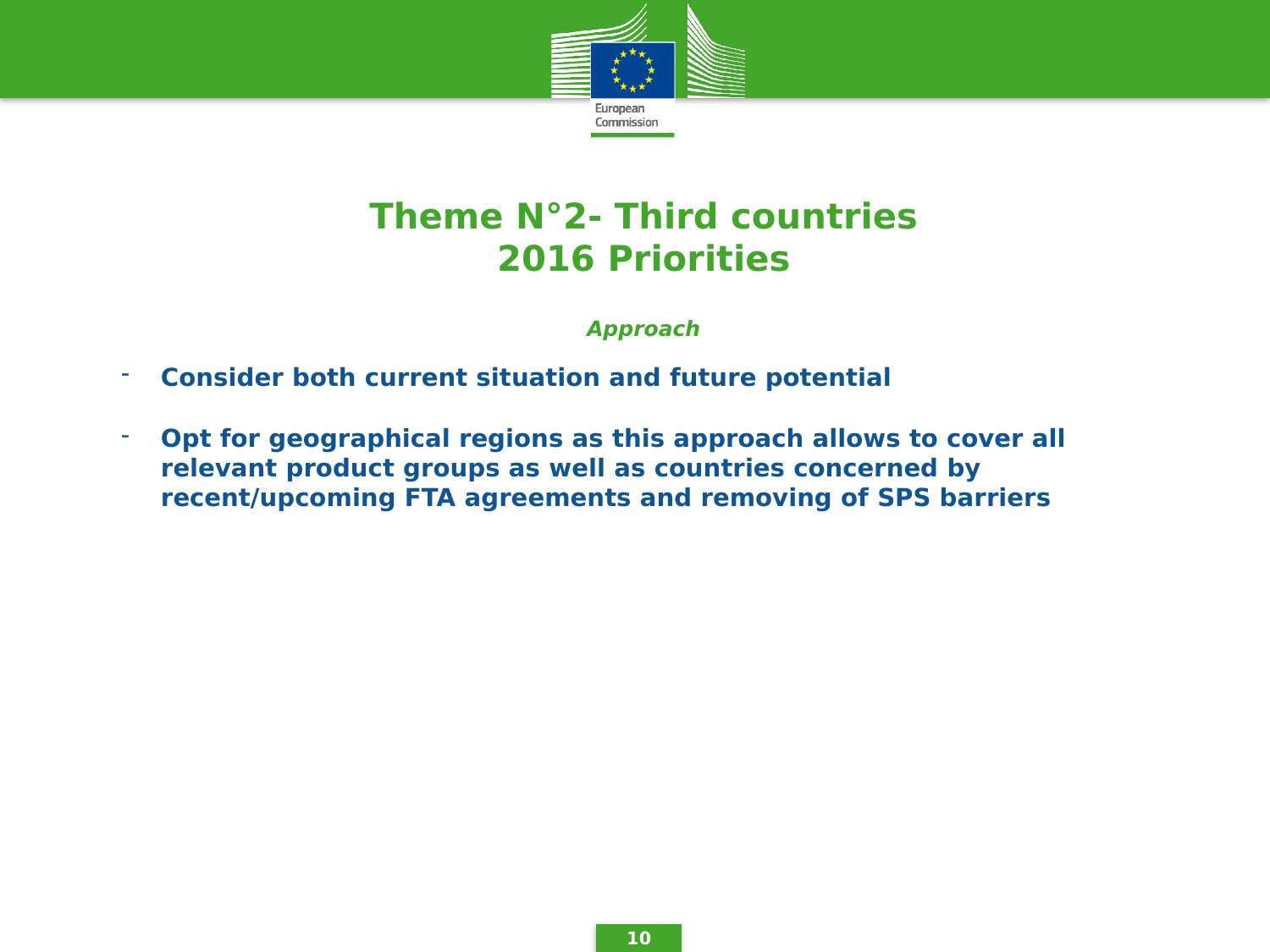

Theme N°2- Third countries
2016 Priorities

Approach
Consider both current situation and future potential
Opt for geographical regions as this approach allows to cover all relevant product groups as well as countries concerned by recent/upcoming FTA agreements and removing of SPS barriers

10